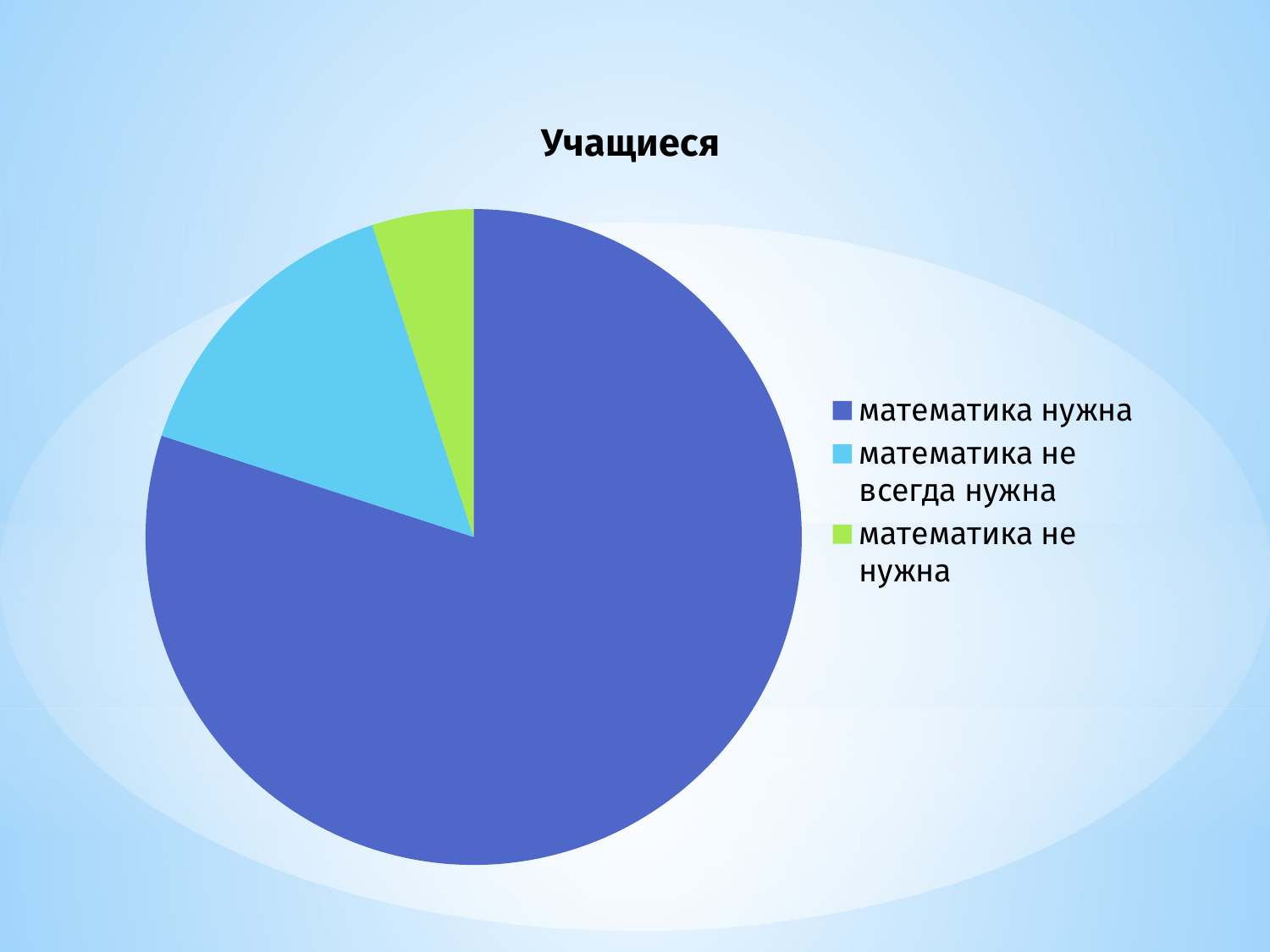

### Chart: Учащиеся

| Category | Ученики |
|---|---|
| математика нужна | 80.0 |
| математика не всегда нужна | 15.0 |
| математика не нужна  | 5.0 |